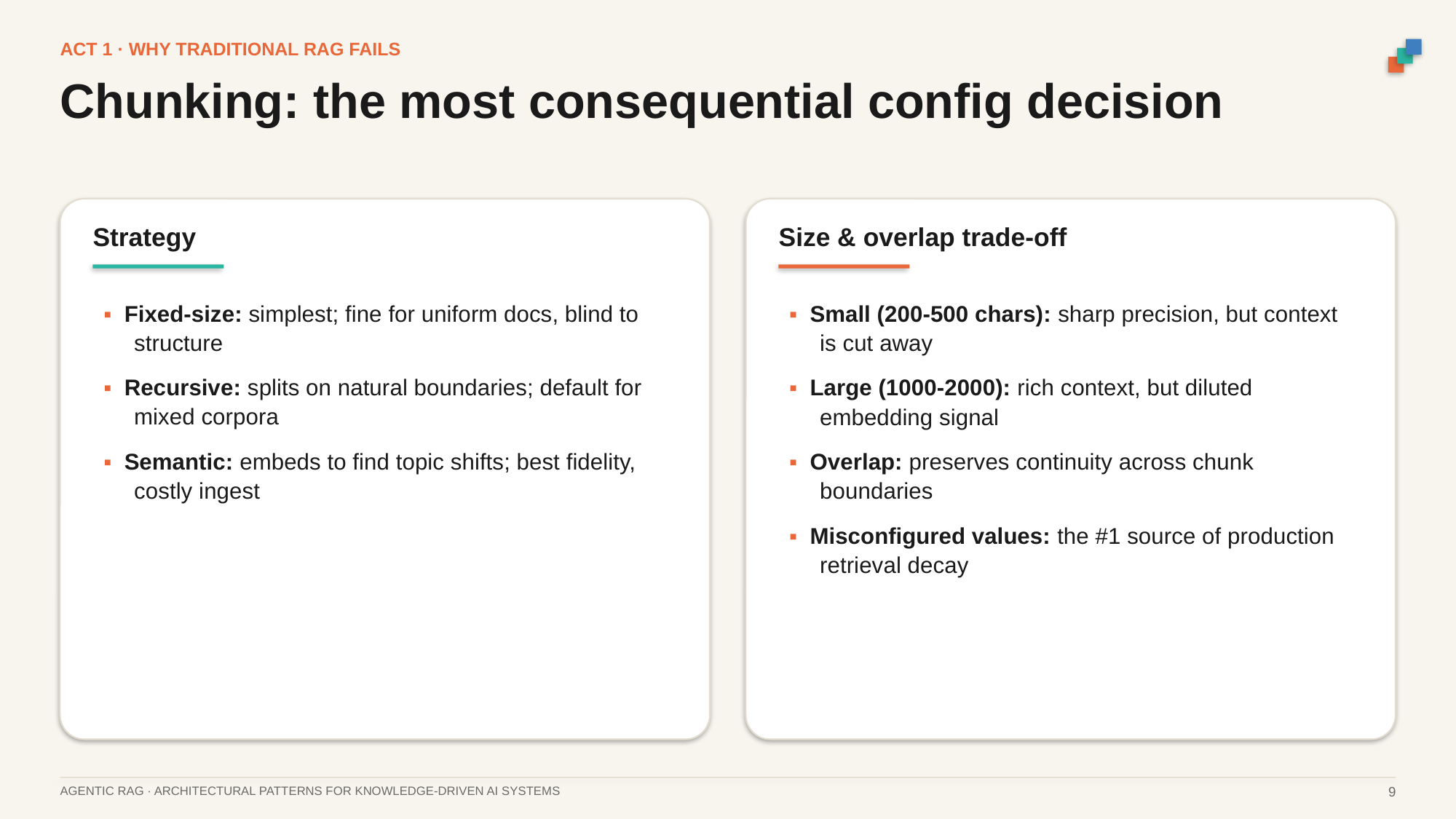

ACT 1 · WHY TRADITIONAL RAG FAILS

Chunking: the most consequential config decision

Strategy
Size & overlap trade-off

▪  Fixed-size: simplest; fine for uniform docs, blind to structure
▪  Recursive: splits on natural boundaries; default for mixed corpora
▪  Semantic: embeds to find topic shifts; best fidelity, costly ingest
▪  Small (200-500 chars): sharp precision, but context is cut away
▪  Large (1000-2000): rich context, but diluted embedding signal
▪  Overlap: preserves continuity across chunk boundaries
▪  Misconfigured values: the #1 source of production retrieval decay

AGENTIC RAG · ARCHITECTURAL PATTERNS FOR KNOWLEDGE-DRIVEN AI SYSTEMS
9